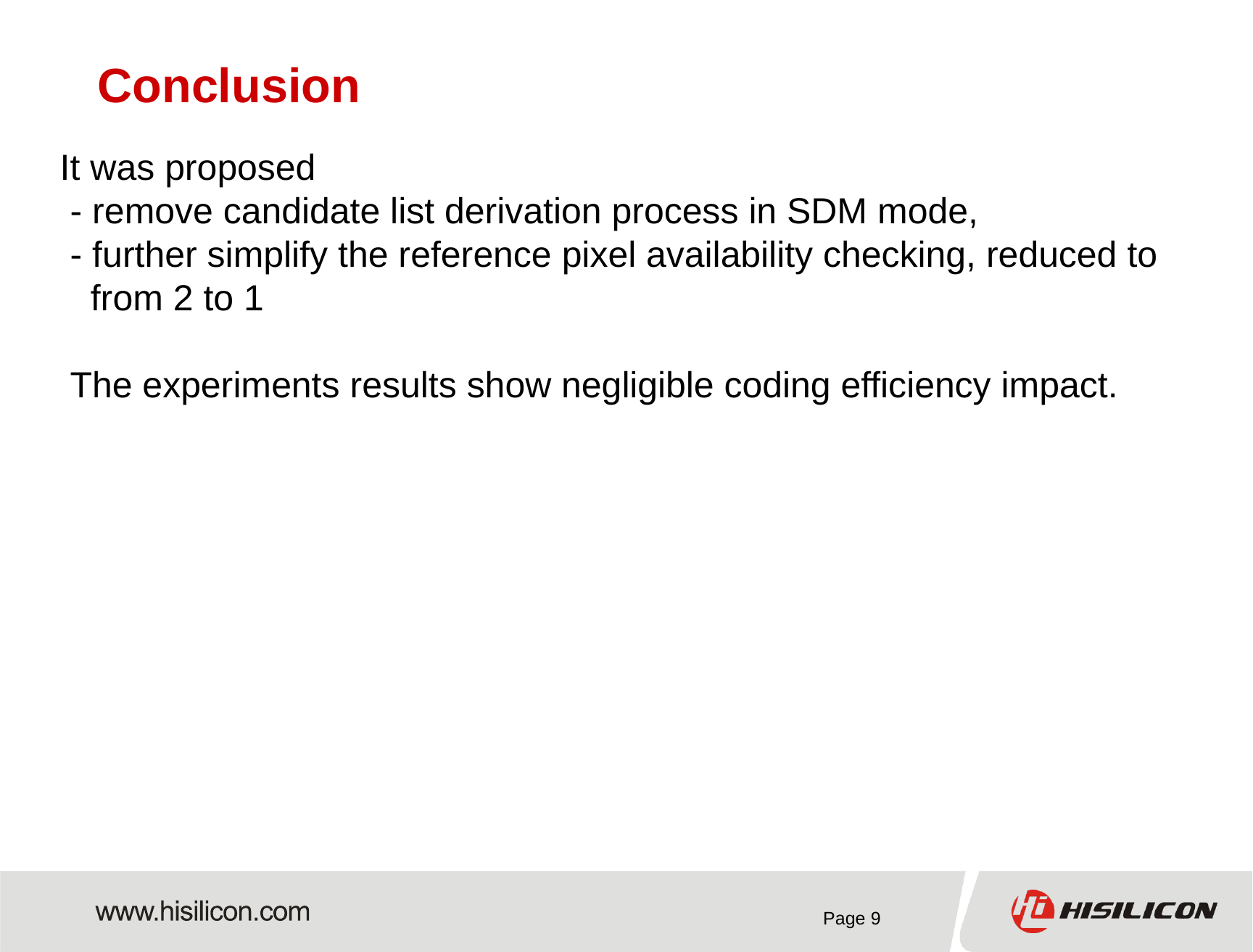

# Conclusion
   It was proposed
    - remove candidate list derivation process in SDM mode,
    - further simplify the reference pixel availability checking, reduced to
      from 2 to 1

    The experiments results show negligible coding efficiency impact.

Page 9